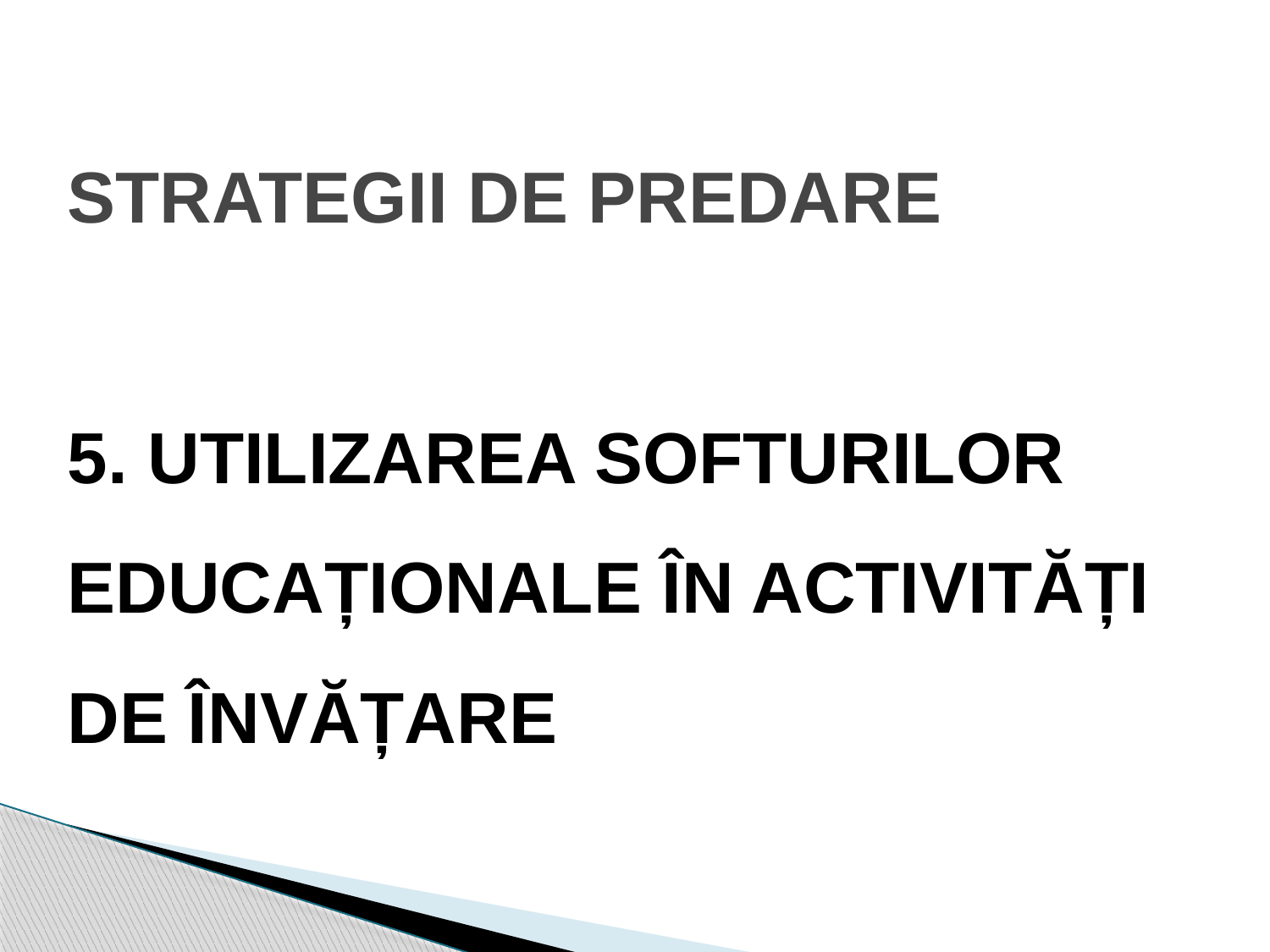

# STRATEGII DE PREDARE 5. UTILIZAREA SOFTURILOR EDUCAȚIONALE ÎN ACTIVITĂȚI DE ÎNVĂȚARE